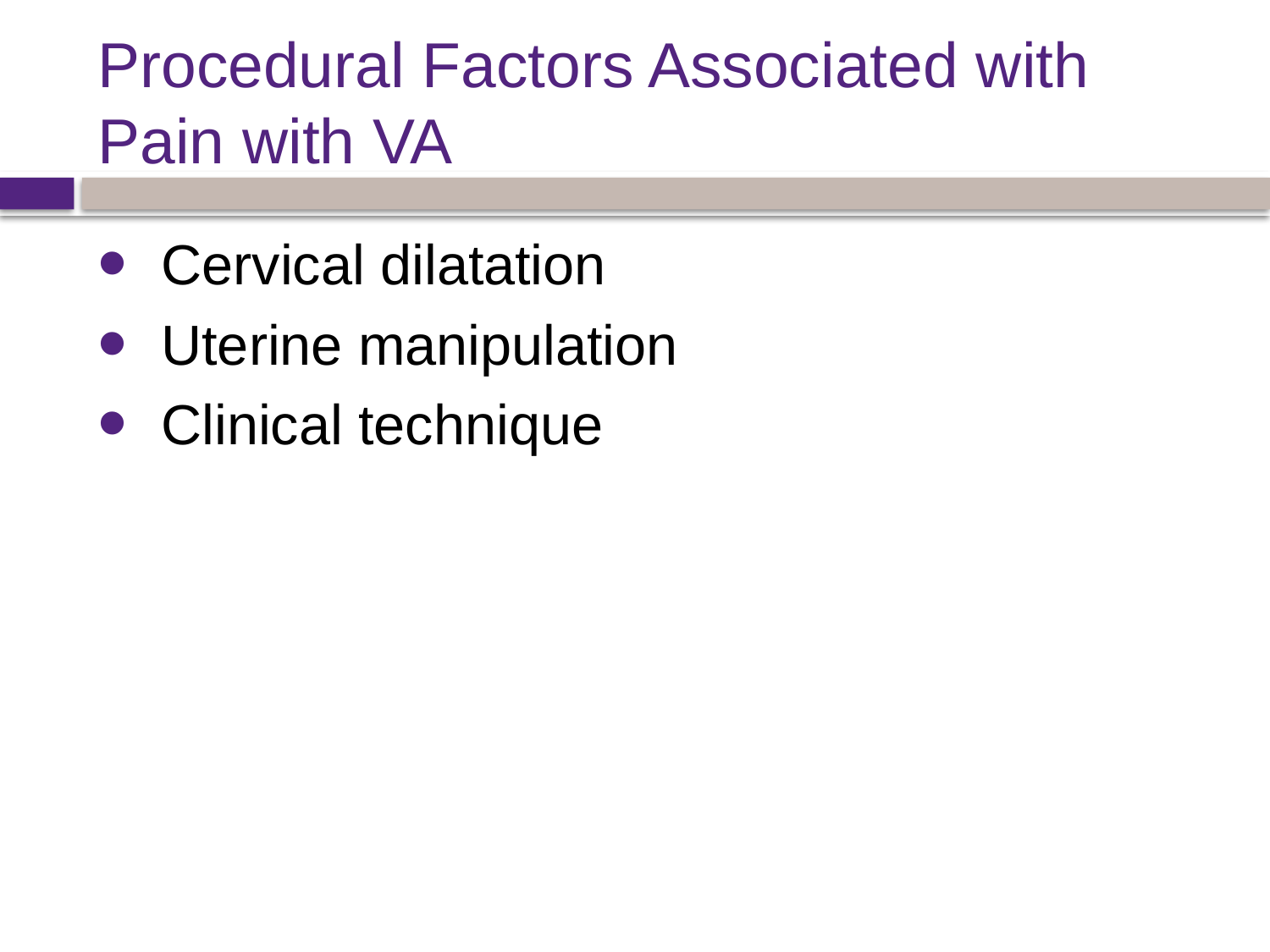

# Procedural Factors Associated with Pain with VA
Cervical dilatation
Uterine manipulation
Clinical technique